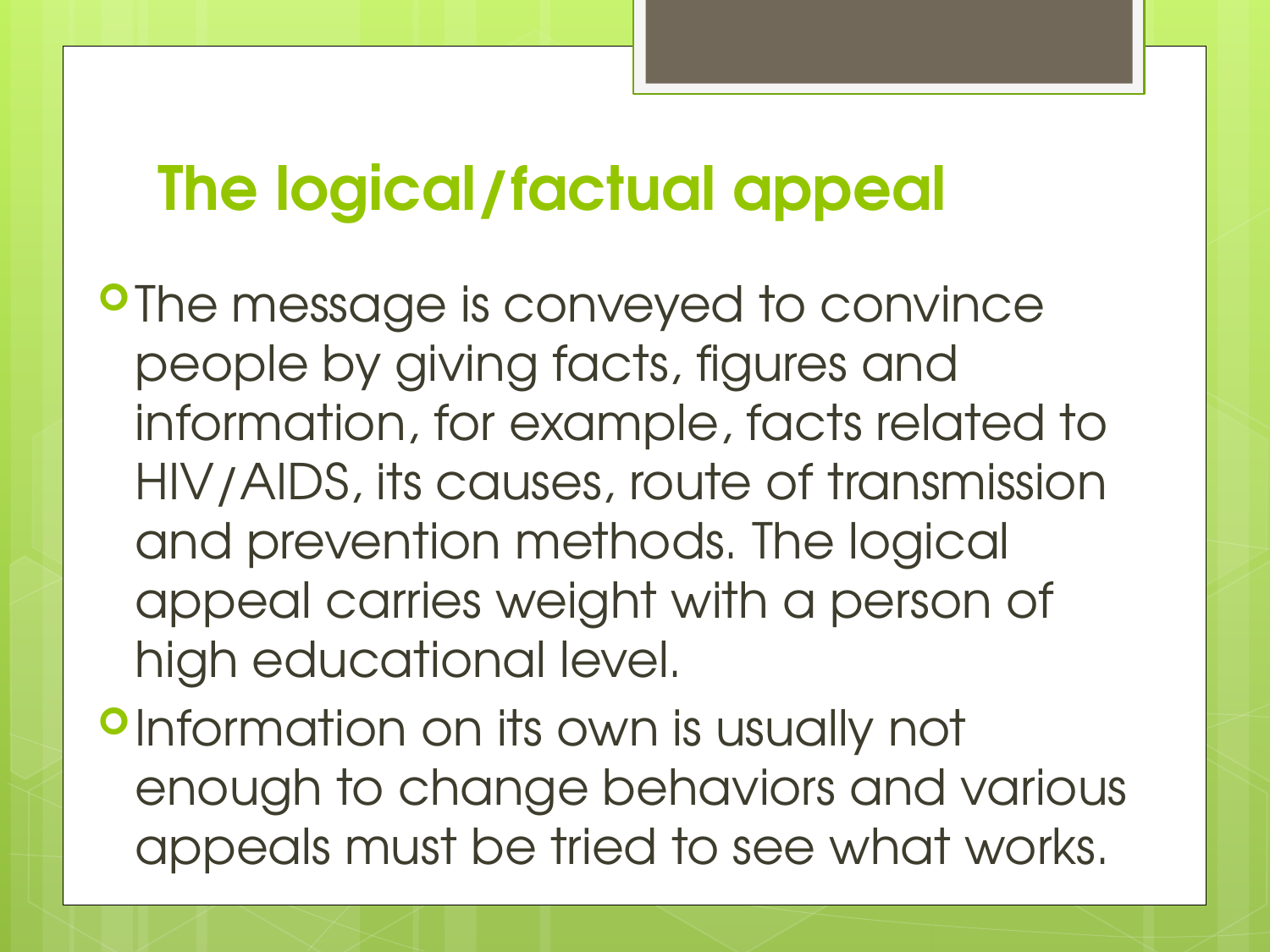

# The logical/factual appeal
The message is conveyed to convince people by giving facts, figures and information, for example, facts related to HIV/AIDS, its causes, route of transmission and prevention methods. The logical appeal carries weight with a person of high educational level.
Information on its own is usually not enough to change behaviors and various appeals must be tried to see what works.